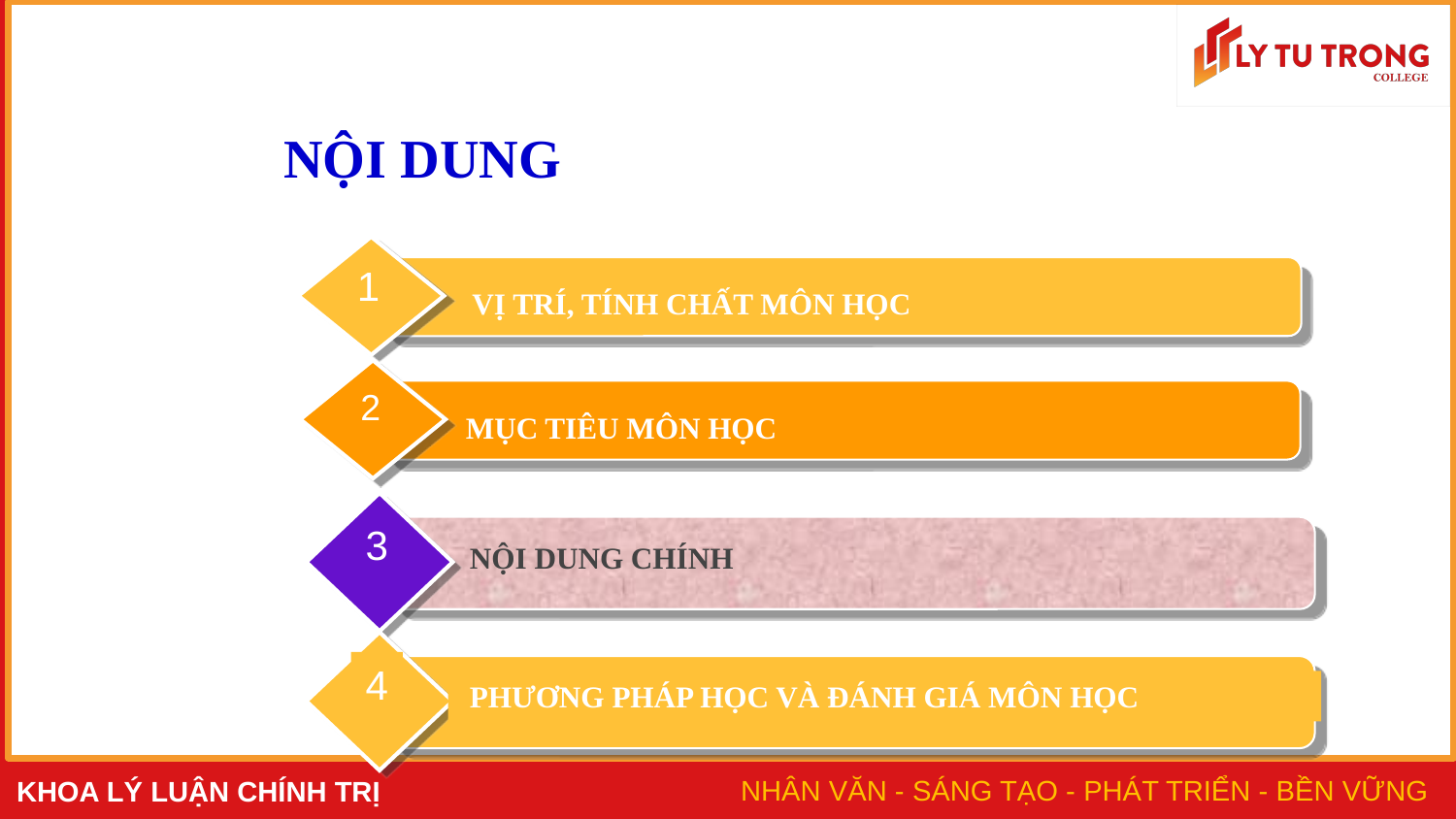

NỘI DUNG

1

  VỊ TRÍ, TÍNH CHẤT MÔN HỌC
Thứ nhất

2

  MỤC TIÊU MÔN HỌC

3

 NỘI DUNG CHÍNH

4

 PHƯƠNG PHÁP HỌC VÀ ĐÁNH GIÁ MÔN HỌC